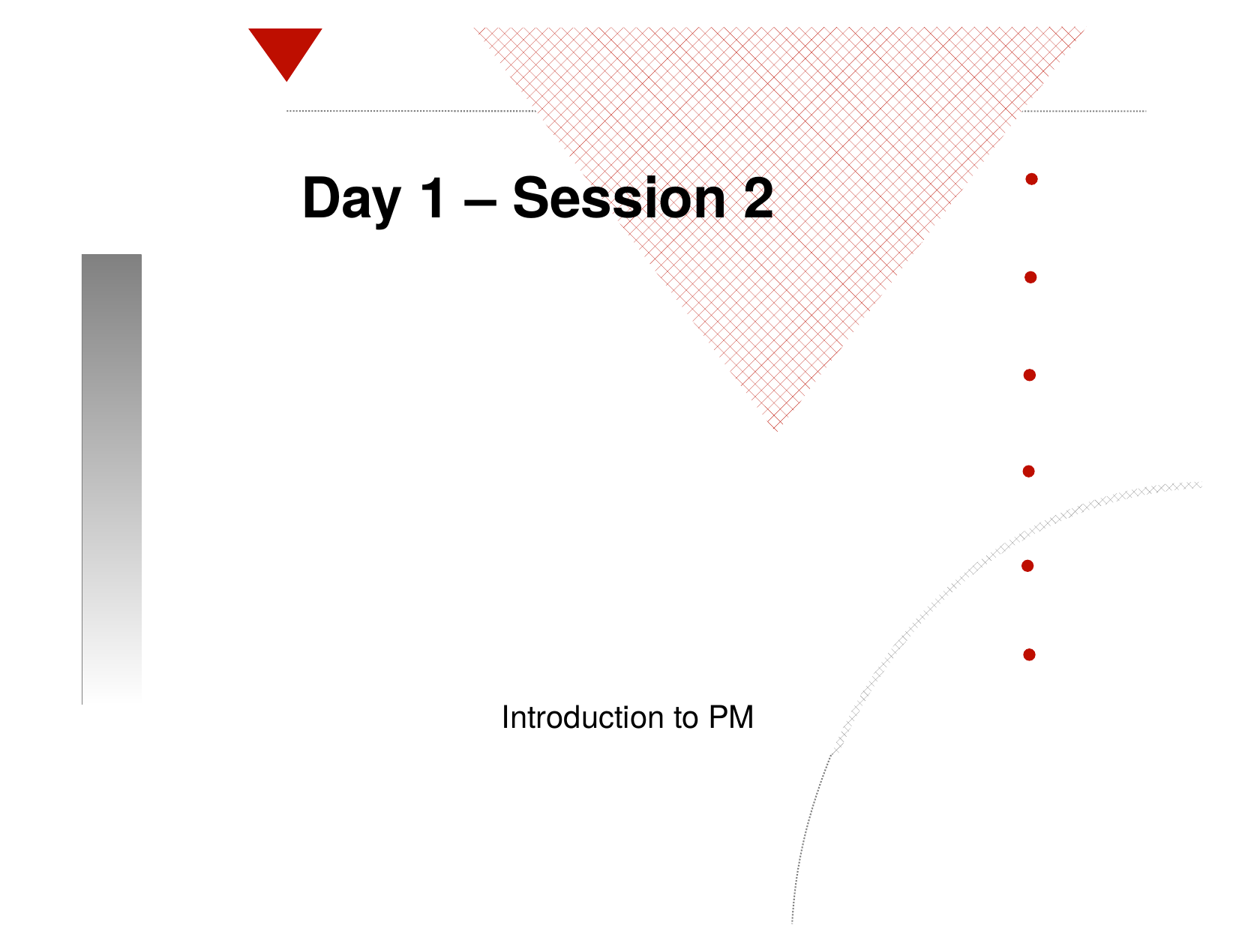

# Day 1 – Session 2
Introduction to PM